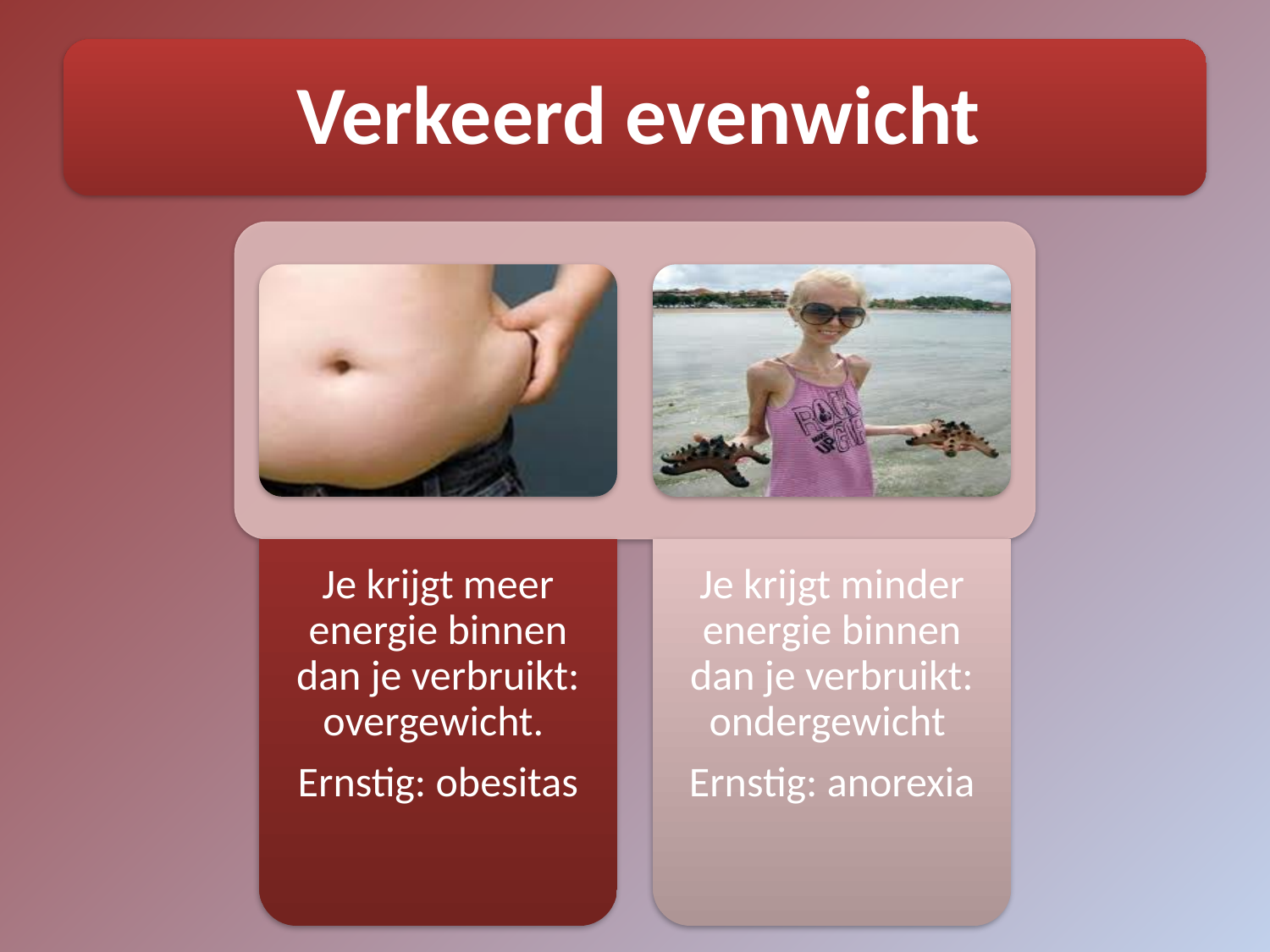

Verkeerd evenwicht
Je krijgt meer energie binnen dan je verbruikt: overgewicht.
Ernstig: obesitas
Je krijgt minder energie binnen dan je verbruikt: ondergewicht
Ernstig: anorexia